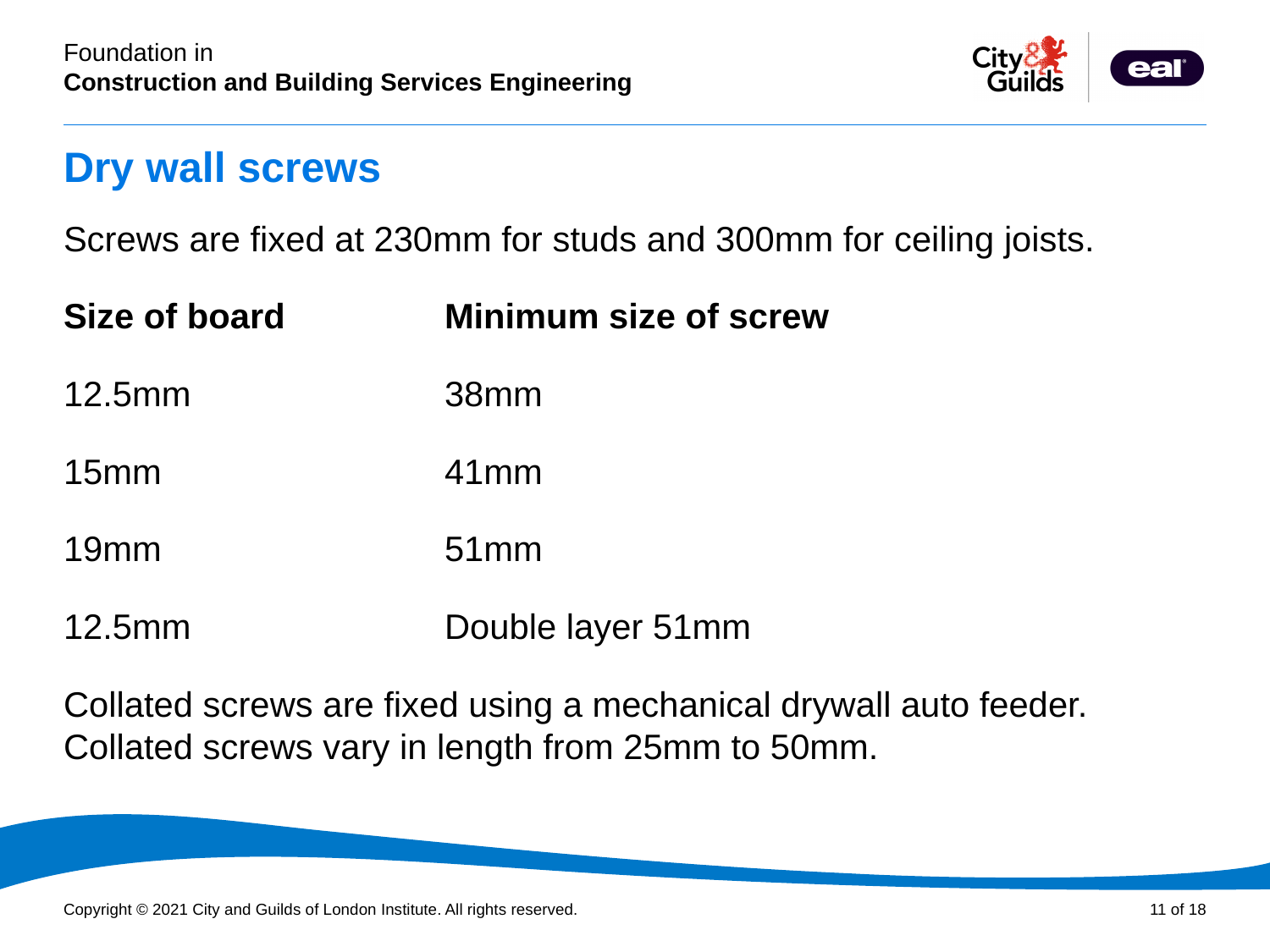

# Dry wall screws
Screws are fixed at 230mm for studs and 300mm for ceiling joists.
Size of board   		Minimum size of screw
12.5mm	 	38mm
15mm		 	41mm
19mm		 	51mm
12.5mm 	    	Double layer 51mm
Collated screws are ﬁxed using a mechanical drywall auto feeder. Collated screws vary in length from 25mm to 50mm.